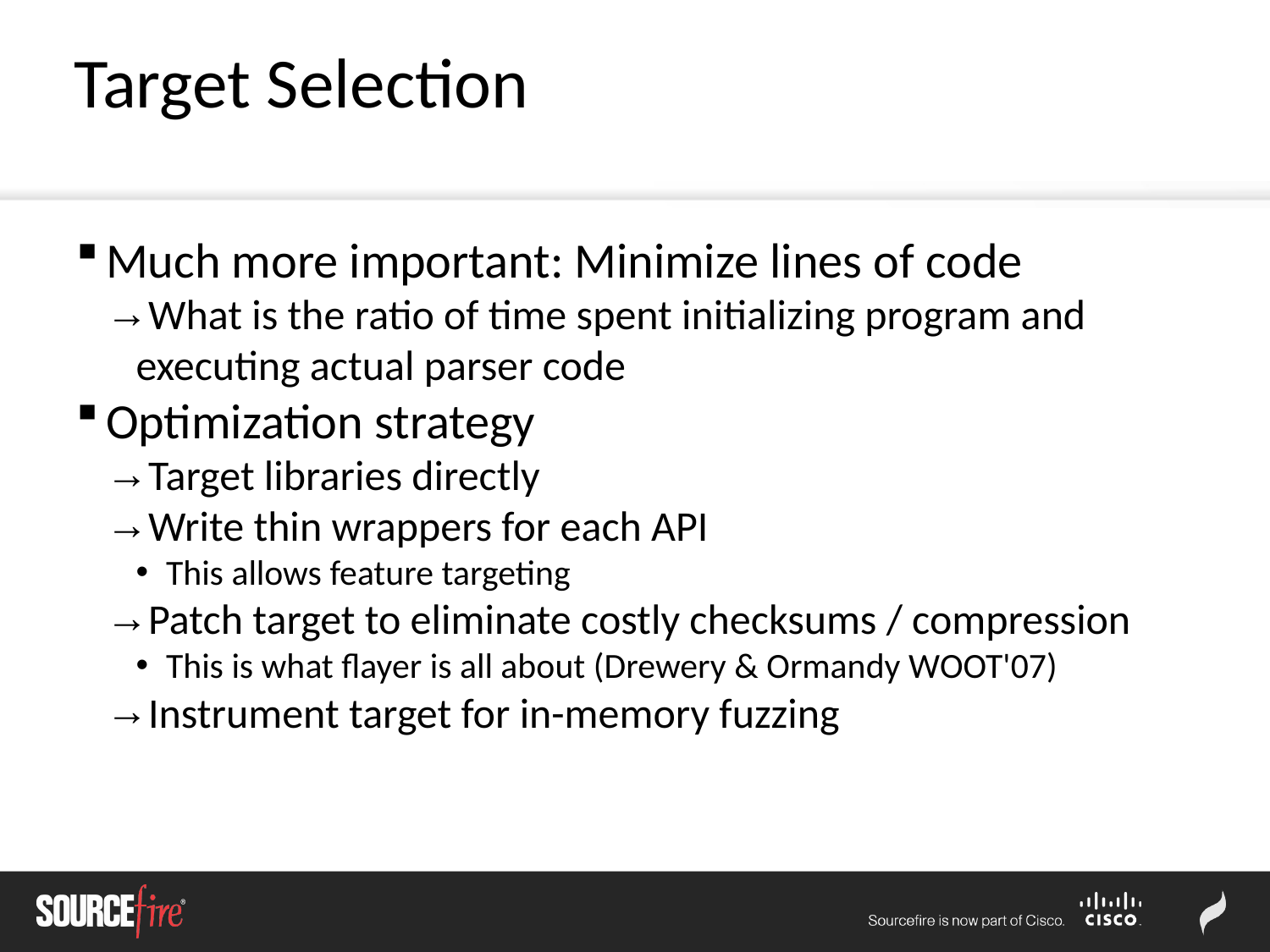

Target Selection
Much more important: Minimize lines of code
What is the ratio of time spent initializing program and executing actual parser code
Optimization strategy
Target libraries directly
Write thin wrappers for each API
This allows feature targeting
Patch target to eliminate costly checksums / compression
This is what flayer is all about (Drewery & Ormandy WOOT'07)
Instrument target for in-memory fuzzing